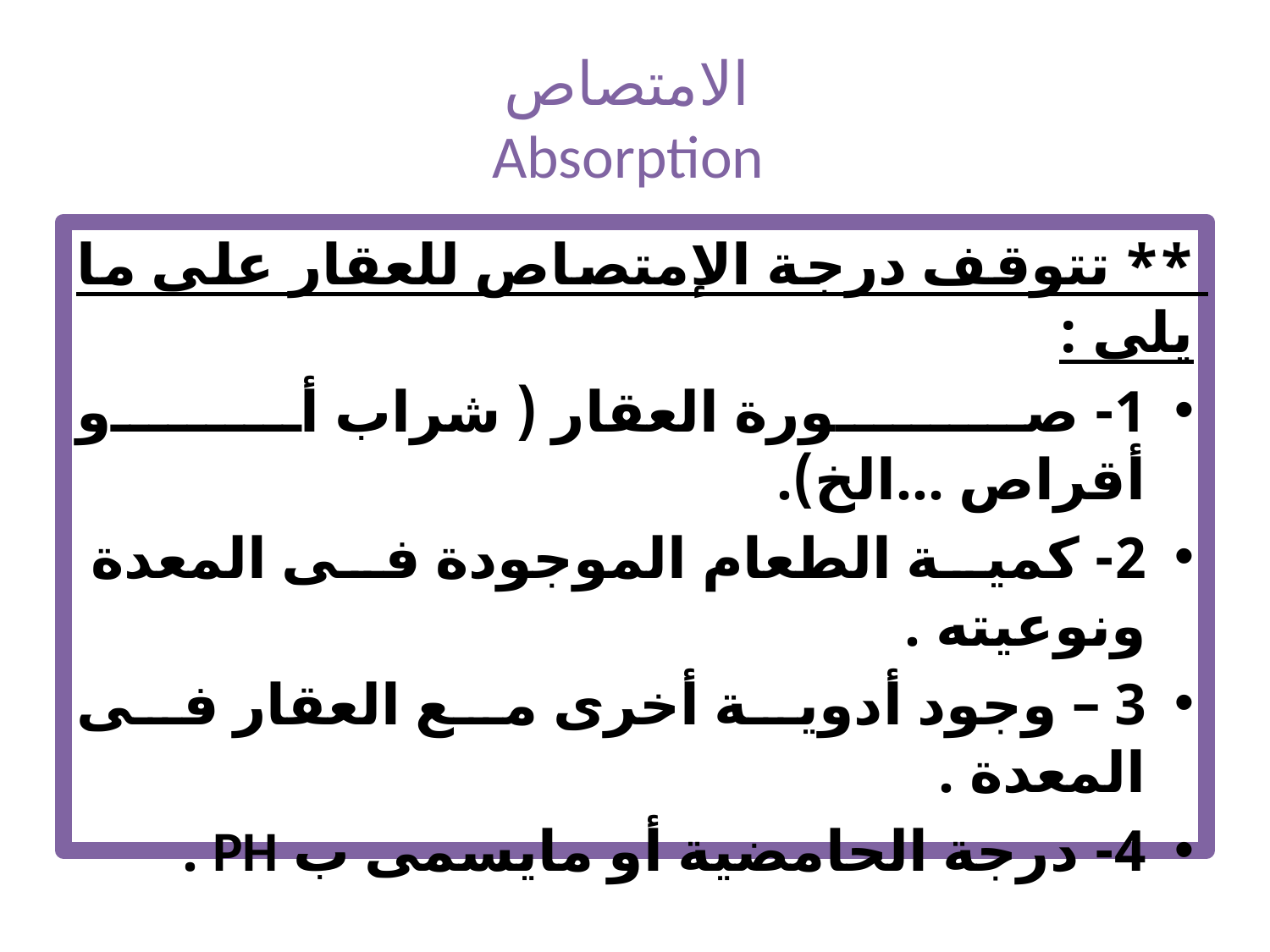

# الامتصاص Absorption

** تتوقف درجة الإمتصاص للعقار على ما يلى :
1- صورة العقار ( شراب أو أقراص ...الخ).
2- كمية الطعام الموجودة فى المعدة  ونوعيته .
3 – وجود أدوية أخرى مع العقار فى المعدة .
4- درجة الحامضية أو مايسمى ب PH .